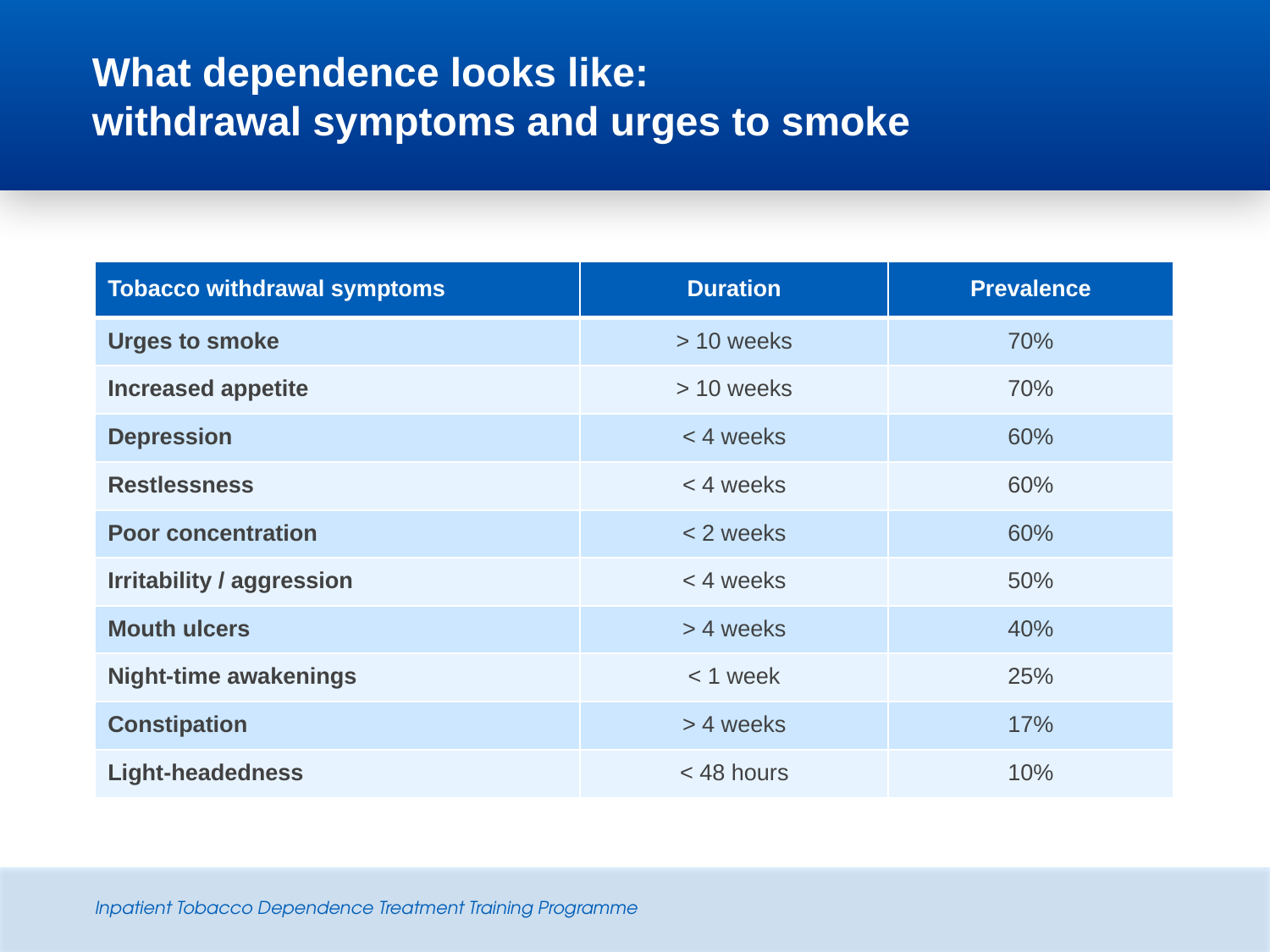

# What dependence looks like: withdrawal symptoms and urges to smoke
| Tobacco withdrawal symptoms | Duration | Prevalence |
| --- | --- | --- |
| Urges to smoke | > 10 weeks | 70% |
| Increased appetite | > 10 weeks | 70% |
| Depression | < 4 weeks | 60% |
| Restlessness | < 4 weeks | 60% |
| Poor concentration | < 2 weeks | 60% |
| Irritability / aggression | < 4 weeks | 50% |
| Mouth ulcers | > 4 weeks | 40% |
| Night-time awakenings | < 1 week | 25% |
| Constipation | > 4 weeks | 17% |
| Light-headedness | < 48 hours | 10% |
Inpatient Tobacco Dependence Treatment Training Programme